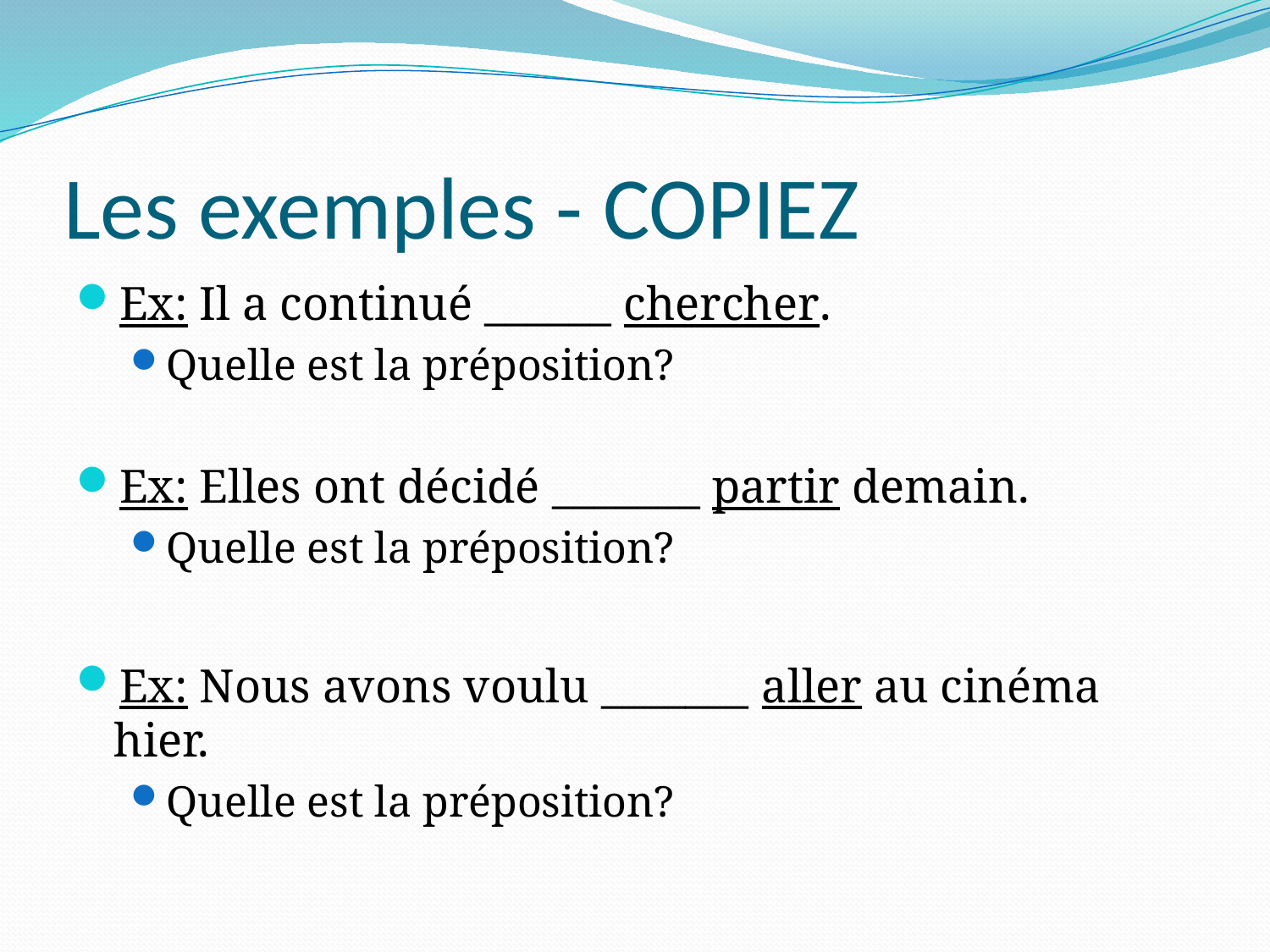

# Les exemples - COPIEZ
Ex: Il a continué ______ chercher.
Quelle est la préposition?

Ex: Elles ont décidé _______ partir demain.
Quelle est la préposition?

Ex: Nous avons voulu _______ aller au cinéma hier.
Quelle est la préposition?